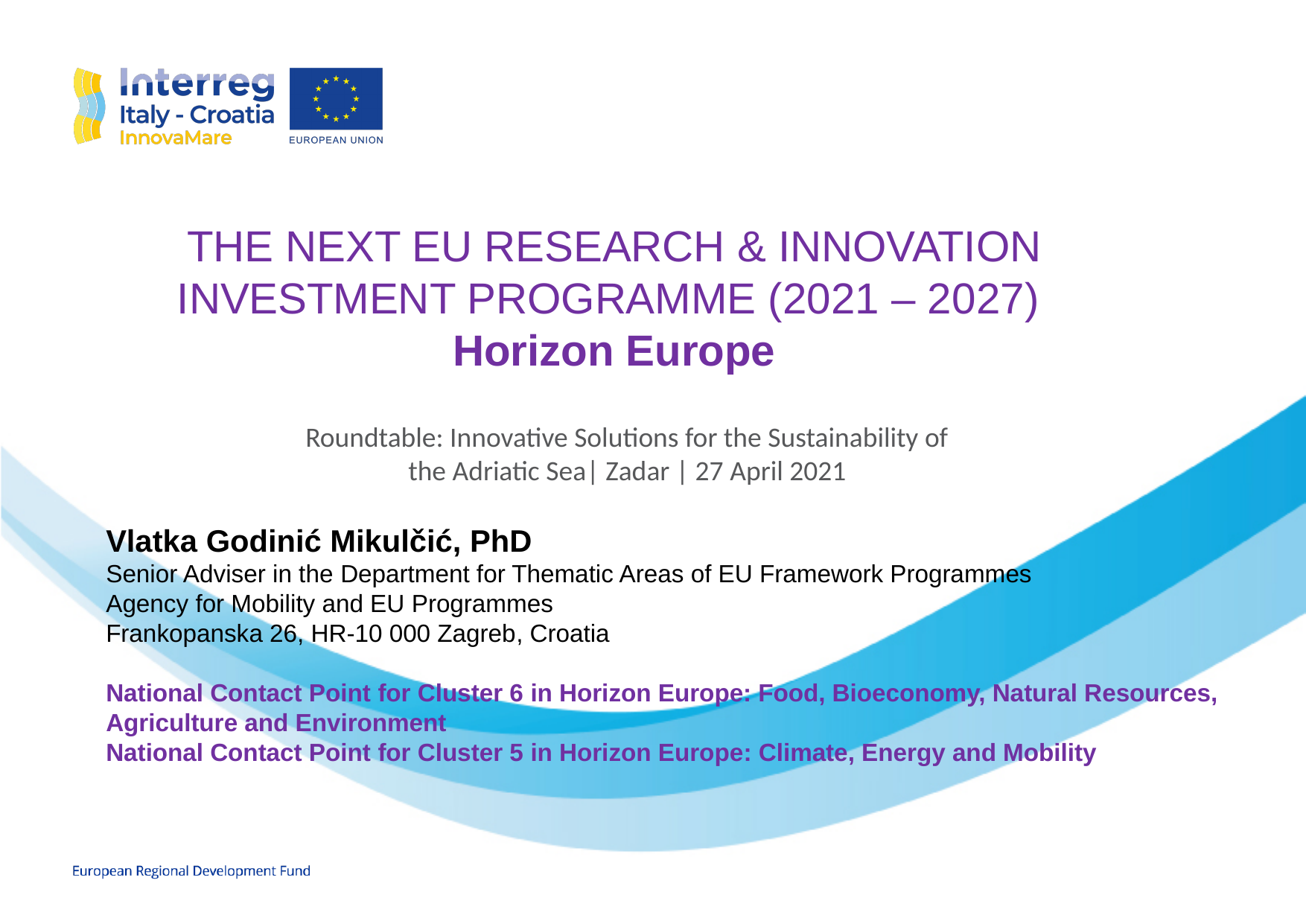

# THE NEXT EU RESEARCH & INNOVATION INVESTMENT PROGRAMME (2021 – 2027)  Horizon Europe
Roundtable: Innovative Solutions for the Sustainability of the Adriatic Sea| Zadar | 27 April 2021
Vlatka Godinić Mikulčić, PhD
Senior Adviser in the Department for Thematic Areas of EU Framework Programmes
Agency for Mobility and EU Programmes
Frankopanska 26, HR-10 000 Zagreb, Croatia

National Contact Point for Cluster 6 in Horizon Europe: Food, Bioeconomy, Natural Resources, Agriculture and Environment
National Contact Point for Cluster 5 in Horizon Europe: Climate, Energy and Mobility